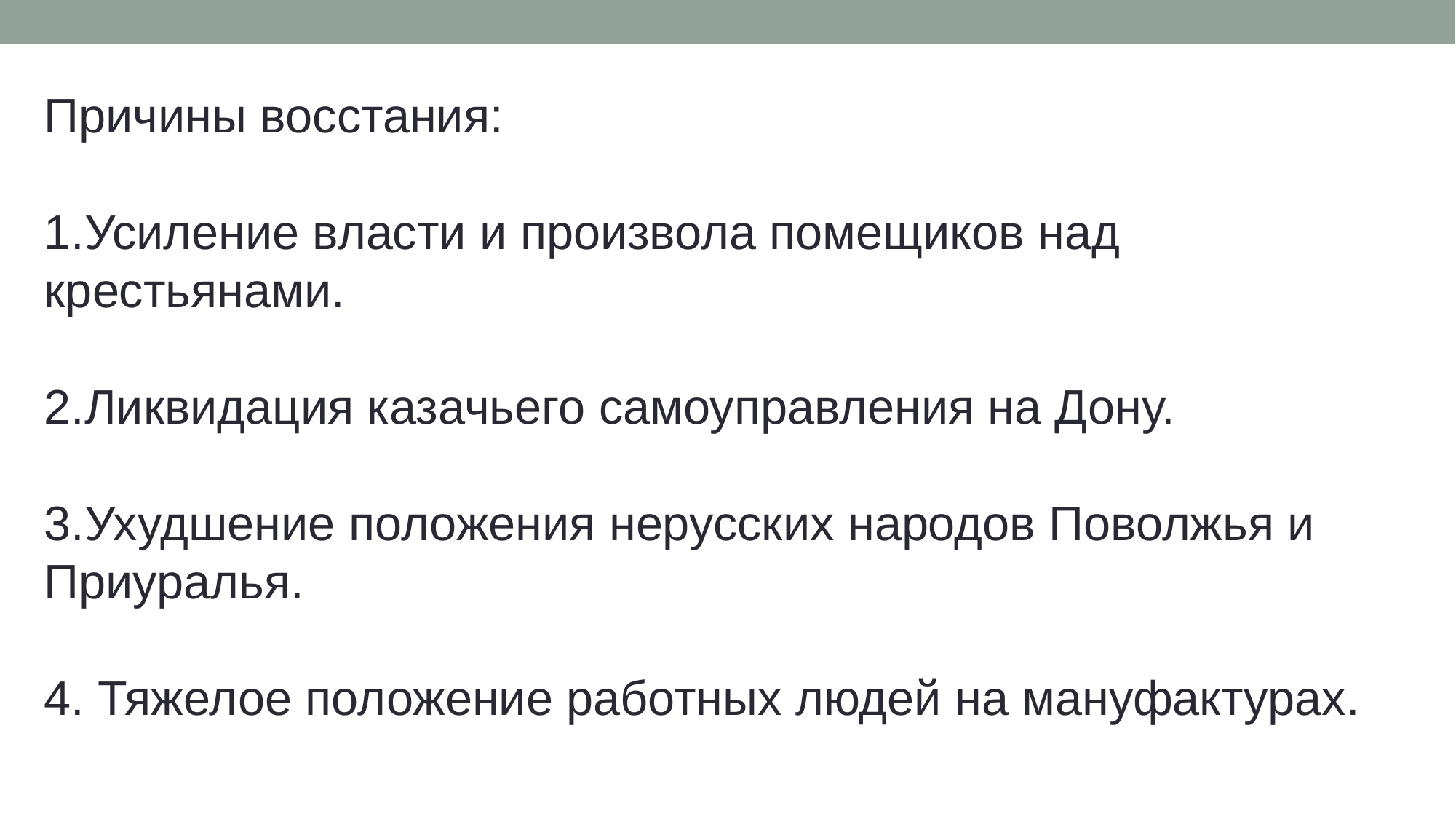

Причины восстания:

1.Усиление власти и произвола помещиков над крестьянами.

2.Ликвидация казачьего самоуправления на Дону.

3.Ухудшение положения нерусских народов Поволжья и Приуралья.

4. Тяжелое положение работных людей на мануфактурах.